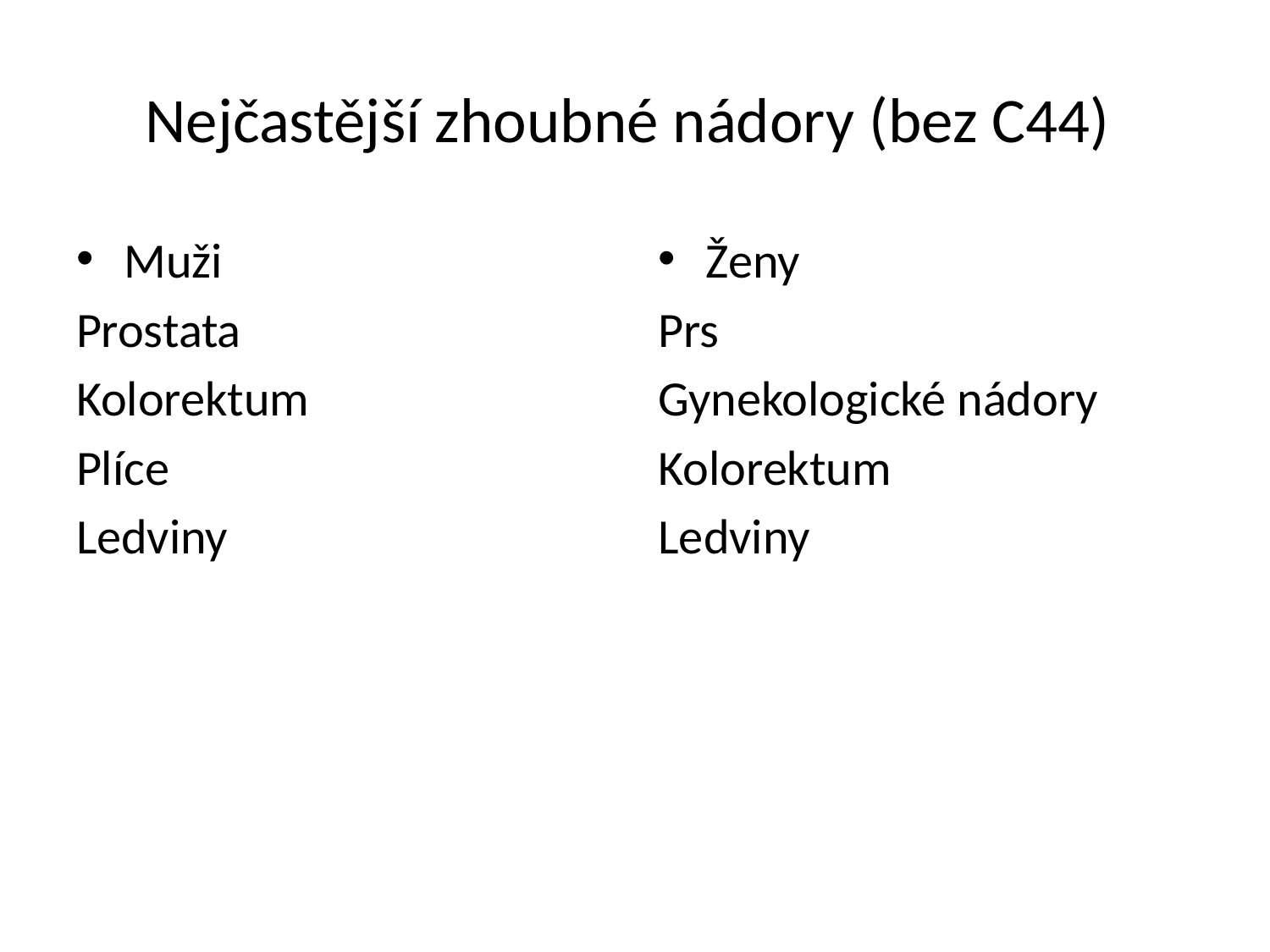

# Nejčastější zhoubné nádory (bez C44)
Muži
Prostata
Kolorektum
Plíce
Ledviny
Ženy
Prs
Gynekologické nádory
Kolorektum
Ledviny